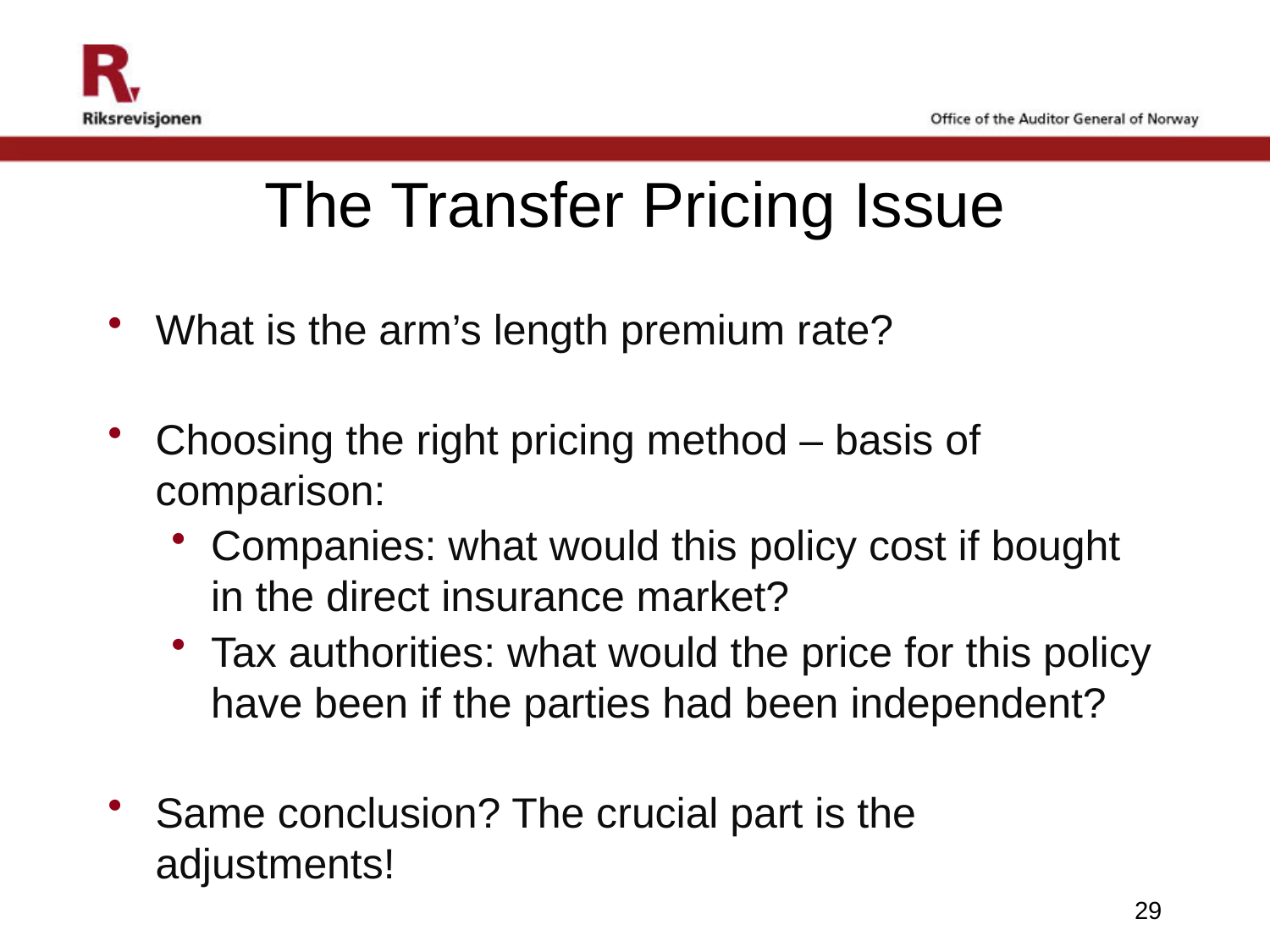

# The Transfer Pricing Issue
What is the arm’s length premium rate?

Choosing the right pricing method – basis of comparison:
Companies: what would this policy cost if bought in the direct insurance market?
Tax authorities: what would the price for this policy have been if the parties had been independent?

Same conclusion? The crucial part is the adjustments!

29